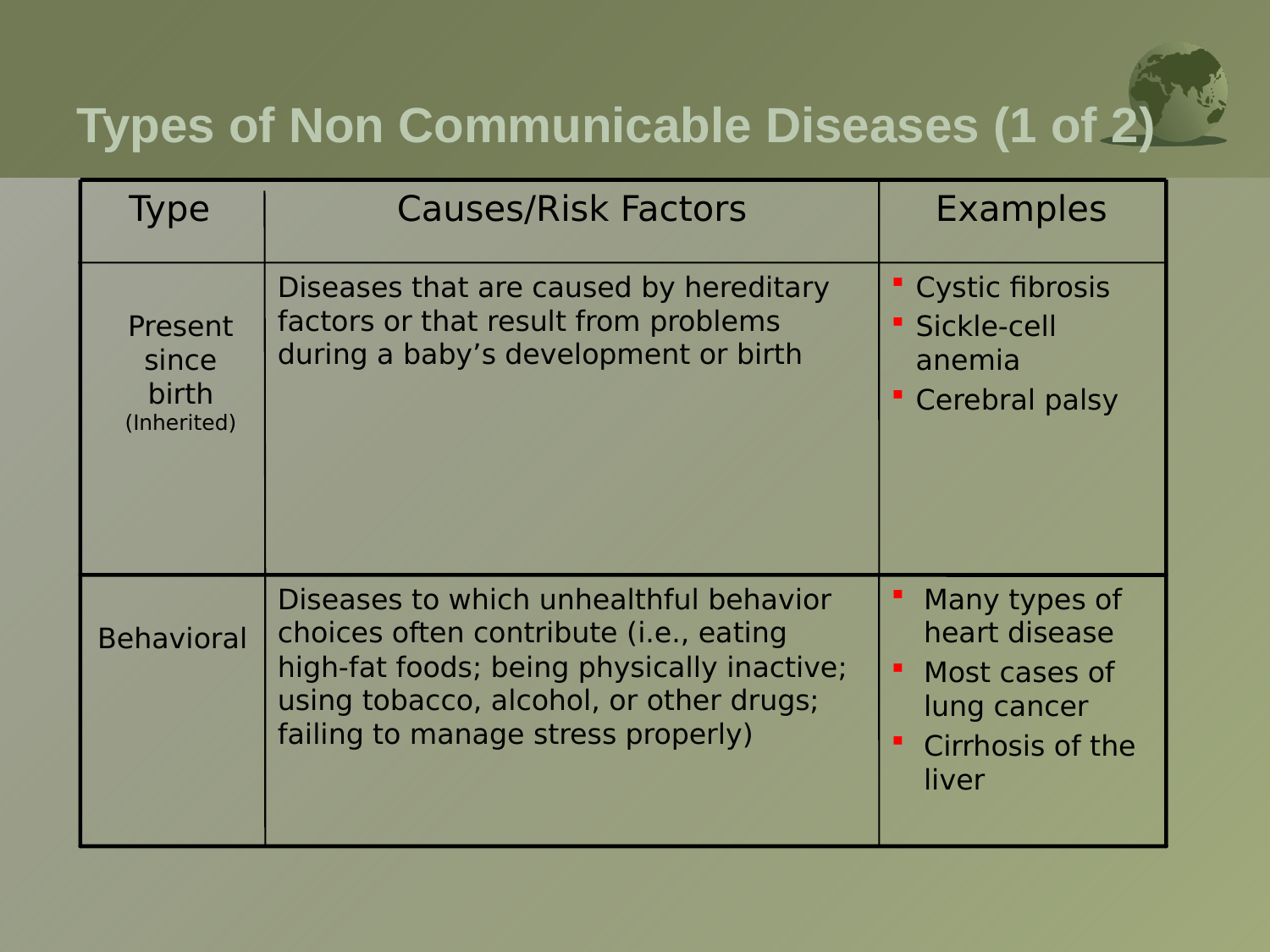

# Types of Non Communicable Diseases (1 of 2)
Type

Causes/Risk Factors
Examples

Present since birth (Inherited)
Diseases that are caused by hereditary factors or that result from problems during a baby’s development or birth
Cystic fibrosis
Sickle-cell anemia
Cerebral palsy

Behavioral

Diseases to which unhealthful behavior choices often contribute (i.e., eating high-fat foods; being physically inactive; using tobacco, alcohol, or other drugs; failing to manage stress properly)

Many types of heart disease
Most cases of lung cancer
Cirrhosis of the liver